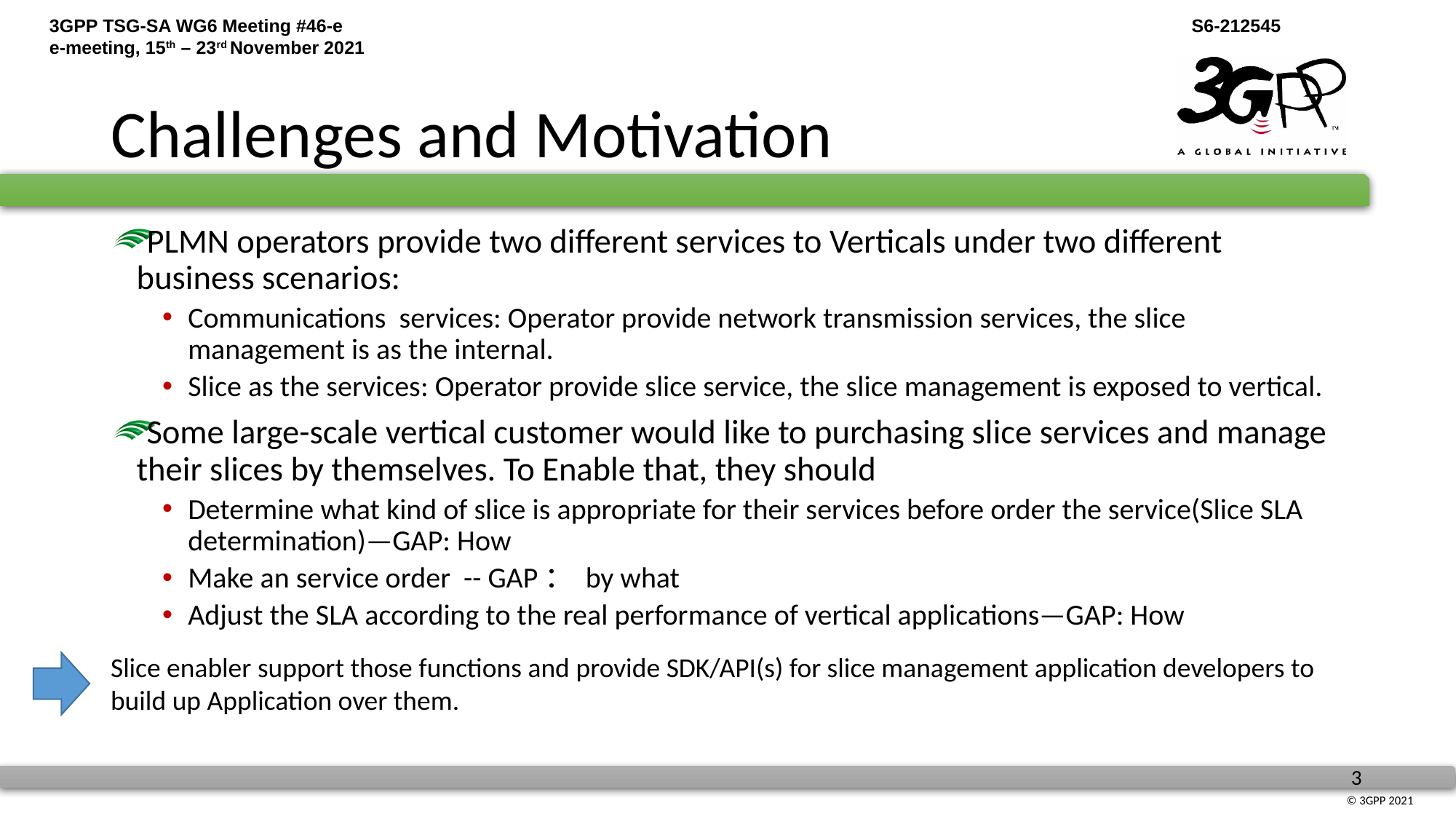

# Challenges and Motivation
PLMN operators provide two different services to Verticals under two different business scenarios:
Communications  services: Operator provide network transmission services, the slice management is as the internal.
Slice as the services: Operator provide slice service, the slice management is exposed to vertical.
Some large-scale vertical customer would like to purchasing slice services and manage their slices by themselves. To Enable that, they should
Determine what kind of slice is appropriate for their services before order the service(Slice SLA determination)—GAP: How
Make an service order  -- GAP： by what
Adjust the SLA according to the real performance of vertical applications—GAP: How
Slice enabler support those functions and provide SDK/API(s) for slice management application developers to build up Application over them.